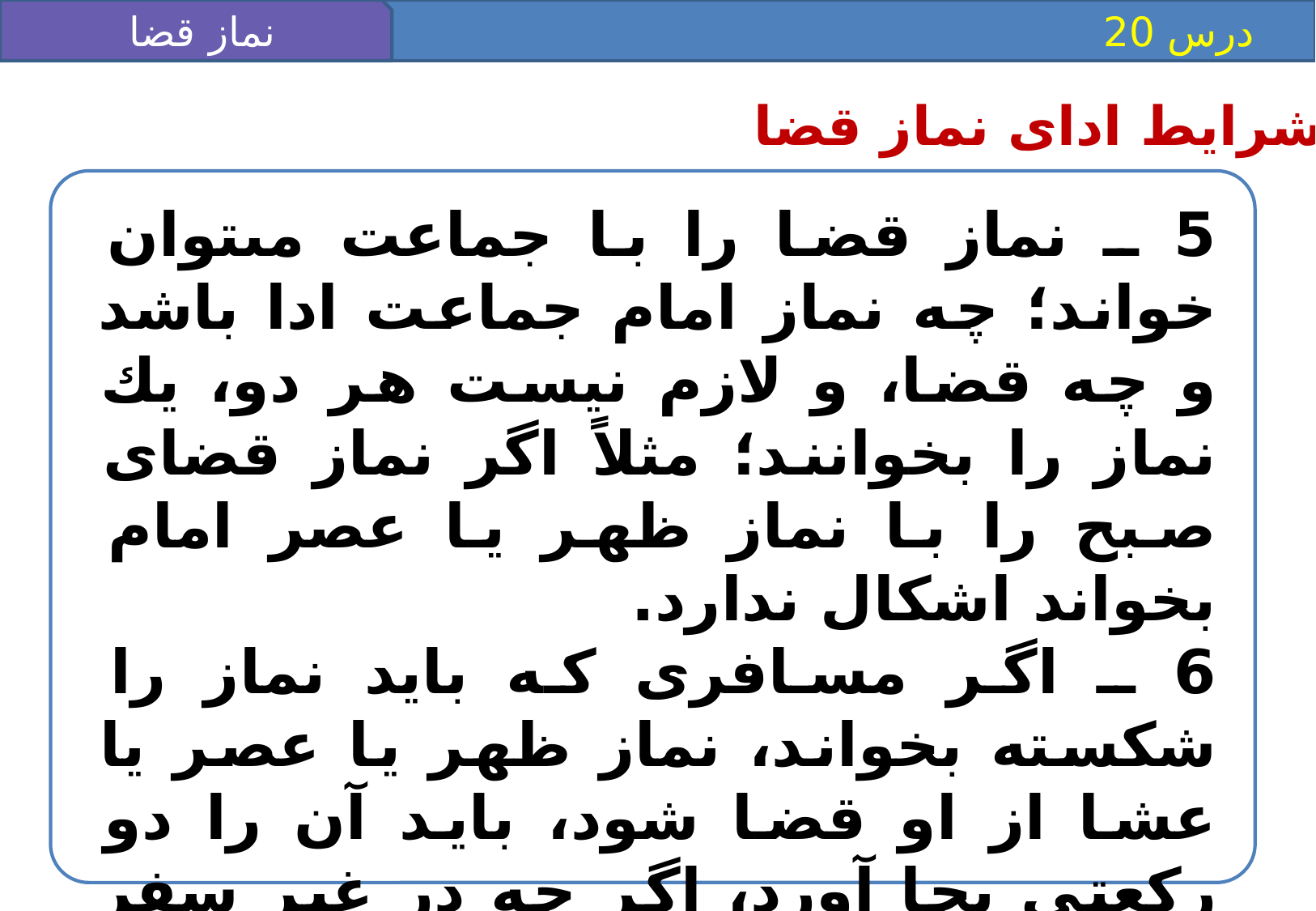

نماز قضا
 درس 20
شرایط ادای نماز قضا

5 ـ نماز قضا را با جماعت مى‏توان خواند؛ چه نماز امام جماعت ادا باشد و چه قضا، و لازم نيست هر دو، يك نماز را بخوانند؛ مثلاً اگر نماز قضاى صبح را با نماز ظهر يا عصر امام بخواند اشكال ندارد.
6 ـ اگر مسافرى كه بايد نماز را شكسته بخواند، نماز ظهر يا عصر يا عشا از او قضا شود، بايد آن را دو ركعتى بجا آورد، اگر چه در غير سفر بخواهد قضاى آن را بجا آورد.